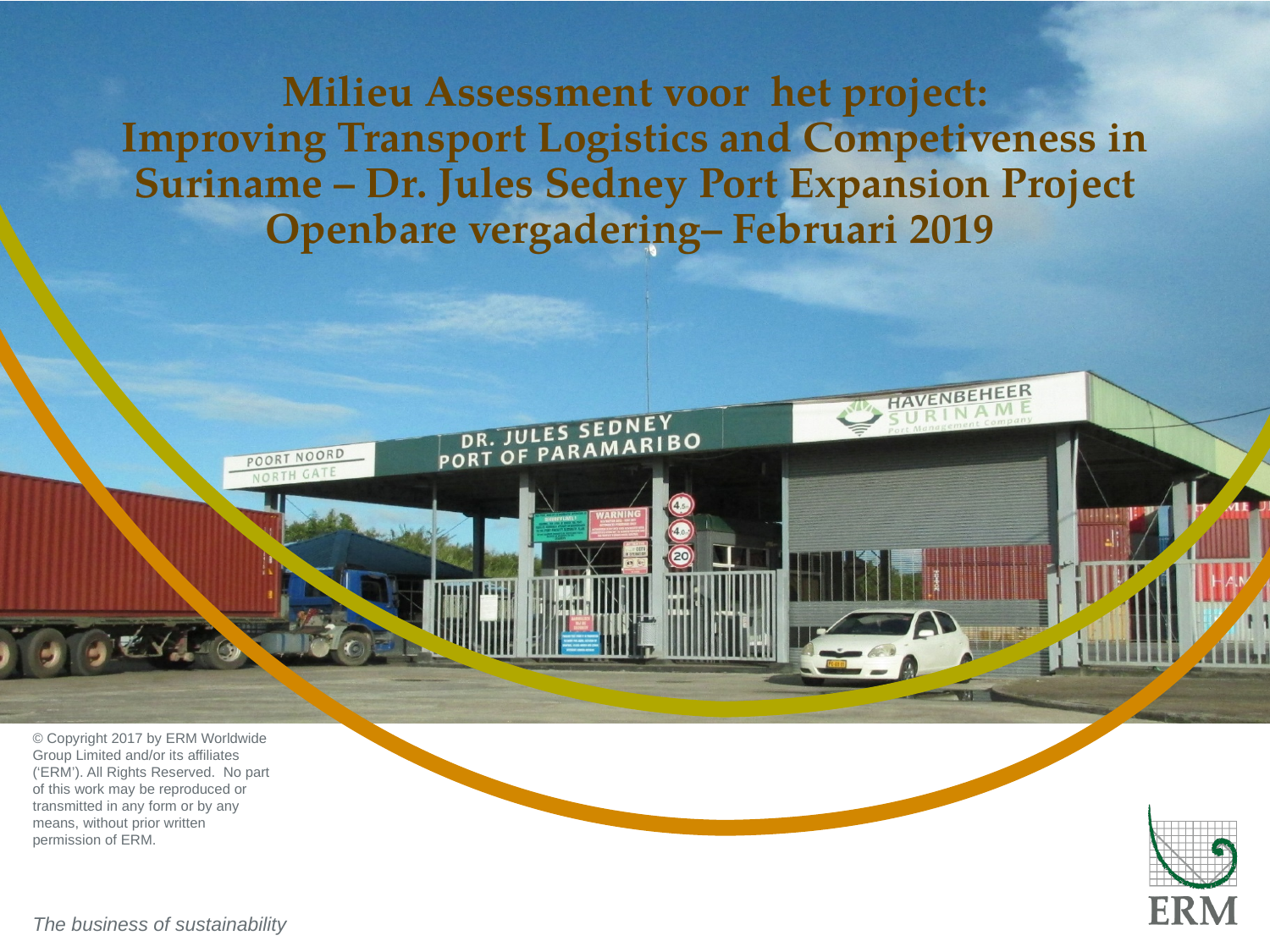

# Milieu Assessment voor  het project: Improving Transport Logistics and Competiveness in Suriname – Dr. Jules Sedney Port Expansion Project Openbare vergadering– Februari 2019